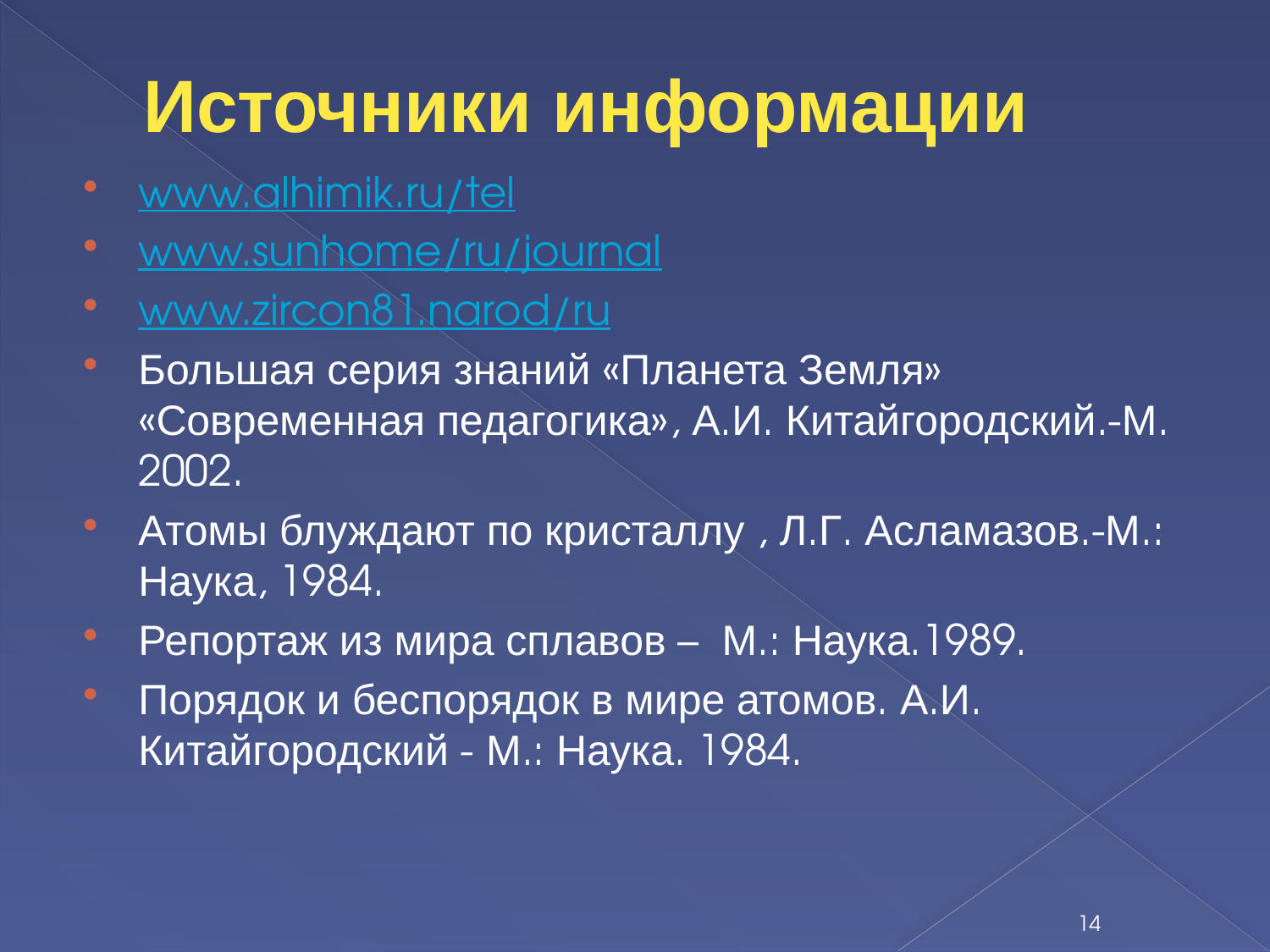

# Источники информации
www.alhimik.ru/tel
www.sunhome/ru/journal
www.zircon81.narod/ru
Большая серия знаний «Планета Земля» «Современная педагогика», А.И. Китайгородский.-М. 2002.
Атомы блуждают по кристаллу , Л.Г. Асламазов.-М.: Наука, 1984.
Репортаж из мира сплавов –  М.: Наука.1989.
Порядок и беспорядок в мире атомов. А.И. Китайгородский - М.: Наука. 1984.
14